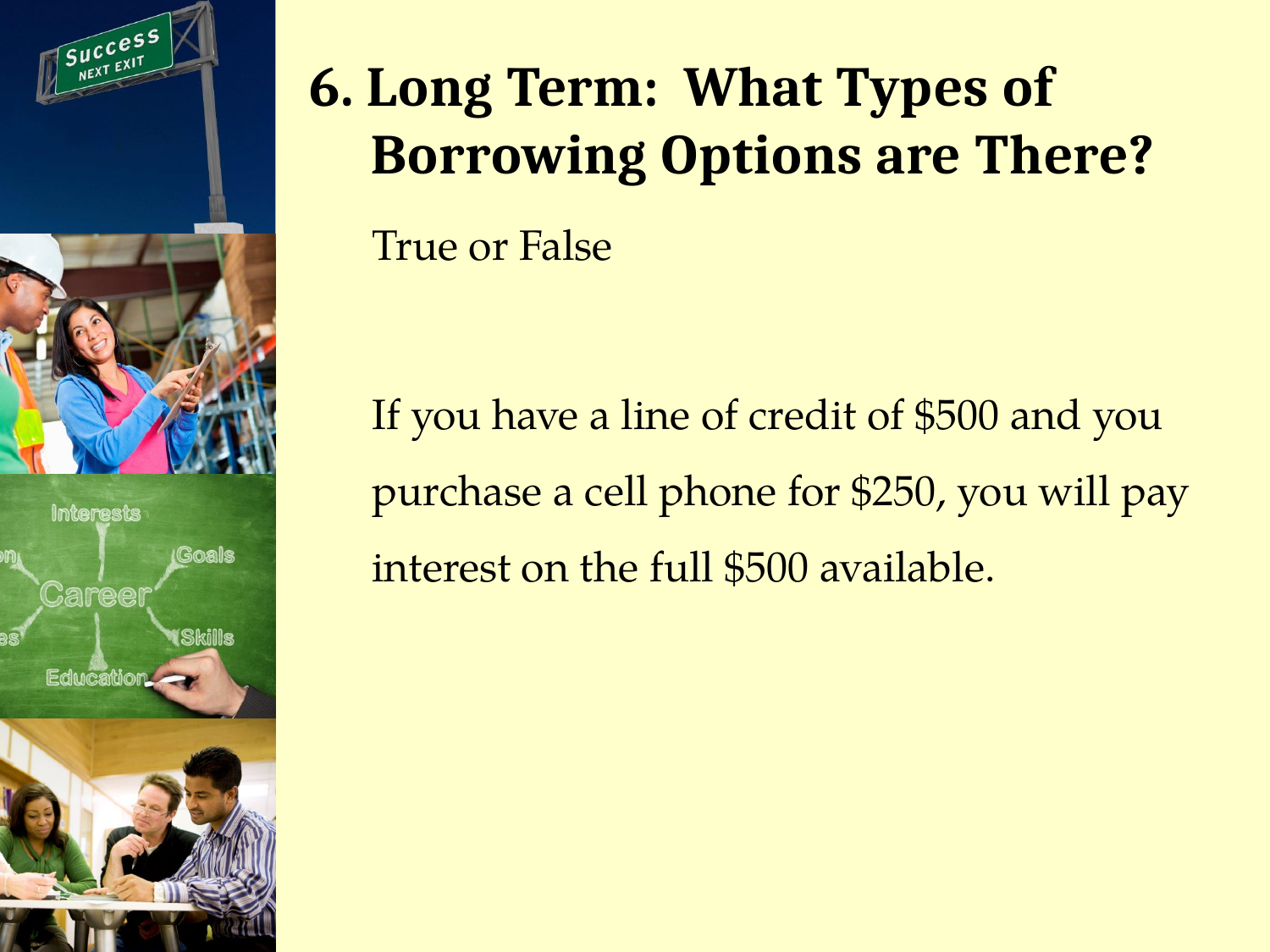

# 6. Long Term:  What Types of  Borrowing Options are There?
True or False

If you have a line of credit of $500 and you purchase a cell phone for $250, you will pay interest on the full $500 available.